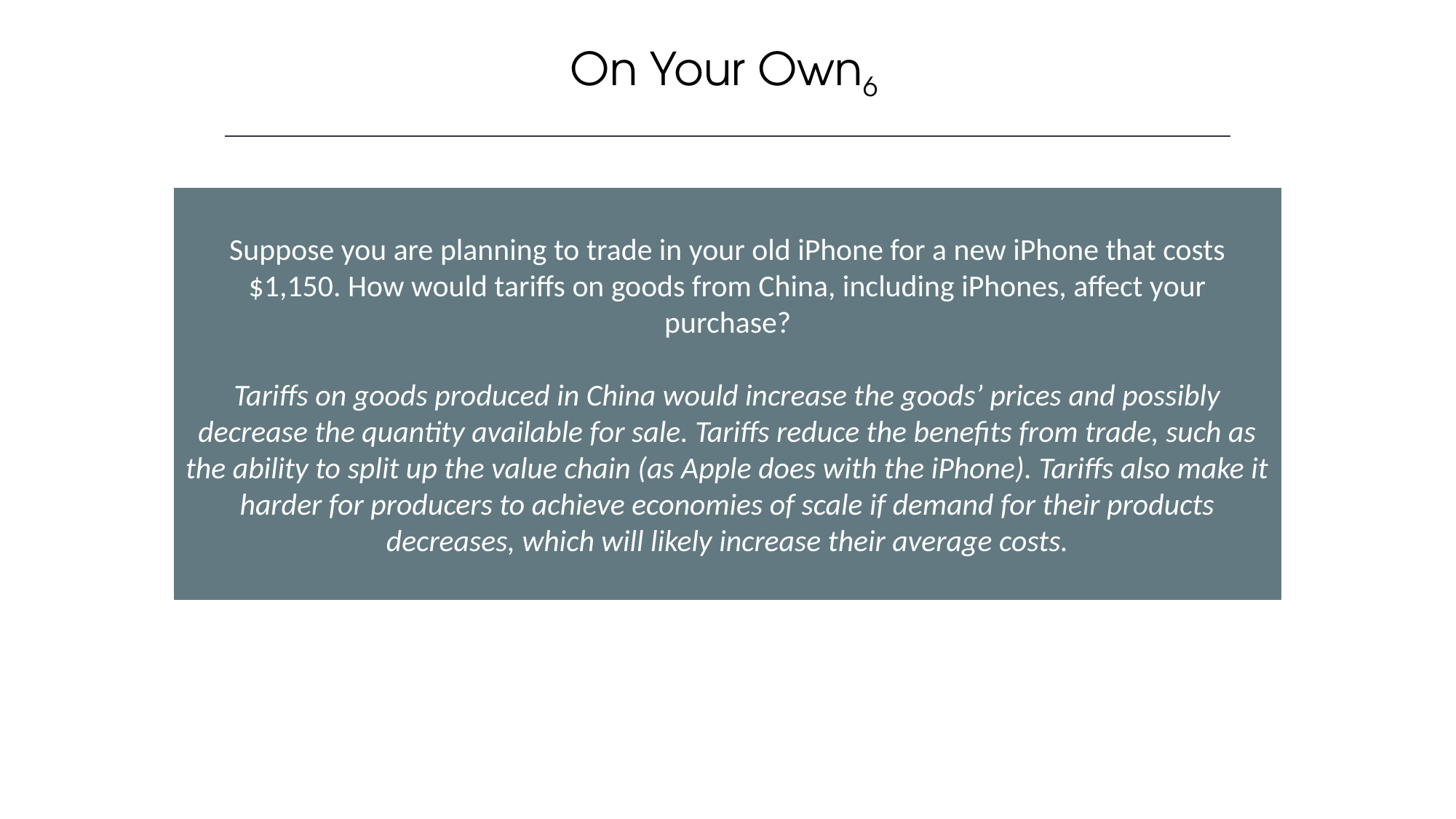

On Your Own6

Suppose you are planning to trade in your old iPhone for a new iPhone that costs $1,150. How would tariffs on goods from China, including iPhones, affect your purchase?

Tariffs on goods produced in China would increase the goods’ prices and possibly decrease the quantity available for sale. Tariffs reduce the benefits from trade, such as the ability to split up the value chain (as Apple does with the iPhone). Tariffs also make it harder for producers to achieve economies of scale if demand for their products decreases, which will likely increase their average costs.